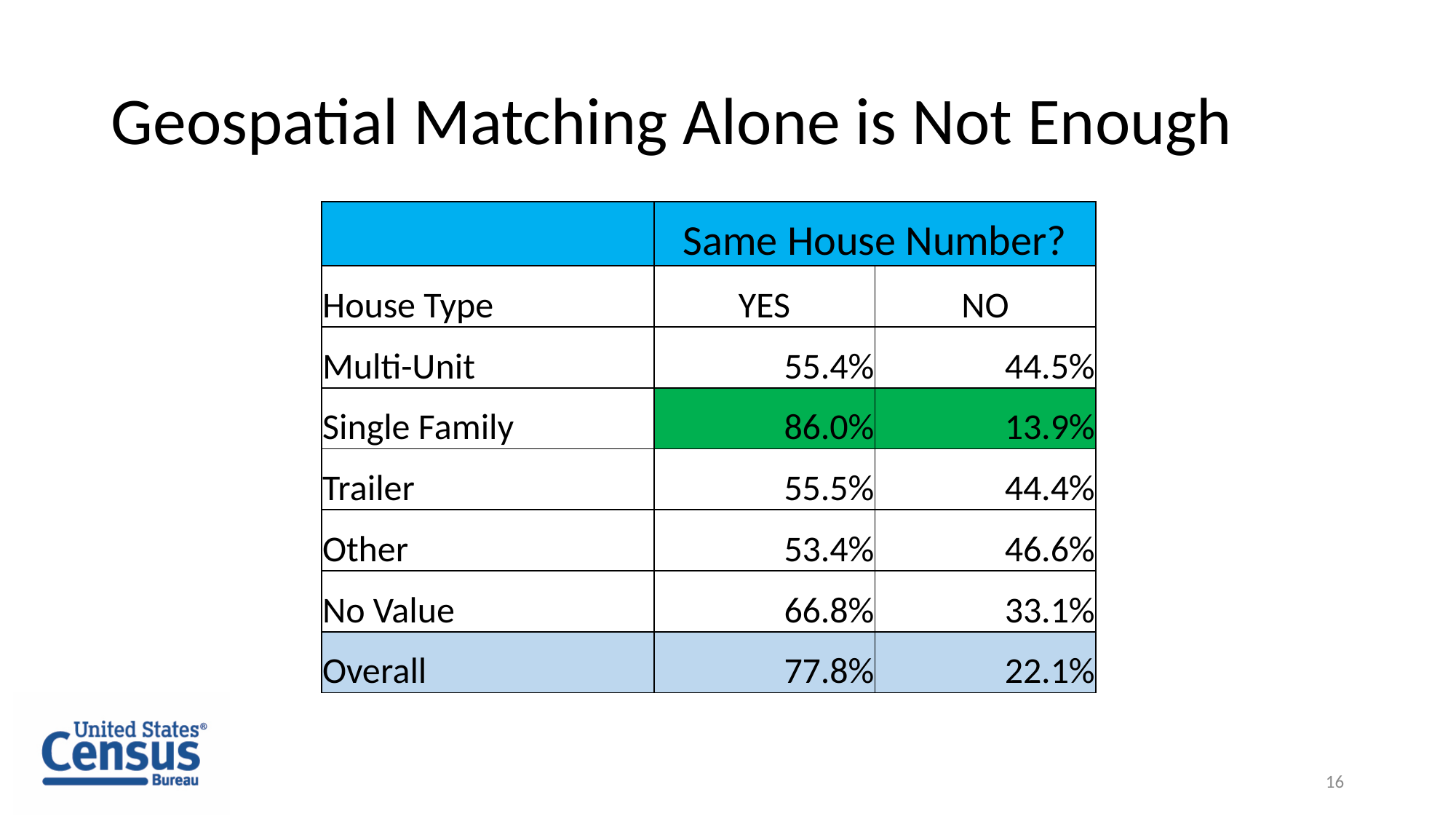

# Geospatial Matching Alone is Not Enough
|  | Same House Number? |  |
| --- | --- | --- |
| House Type | YES | NO |
| Multi-Unit | 55.4% | 44.5% |
| Single Family | 86.0% | 13.9% |
| Trailer | 55.5% | 44.4% |
| Other | 53.4% | 46.6% |
| No Value | 66.8% | 33.1% |
| Overall | 77.8% | 22.1% |
16